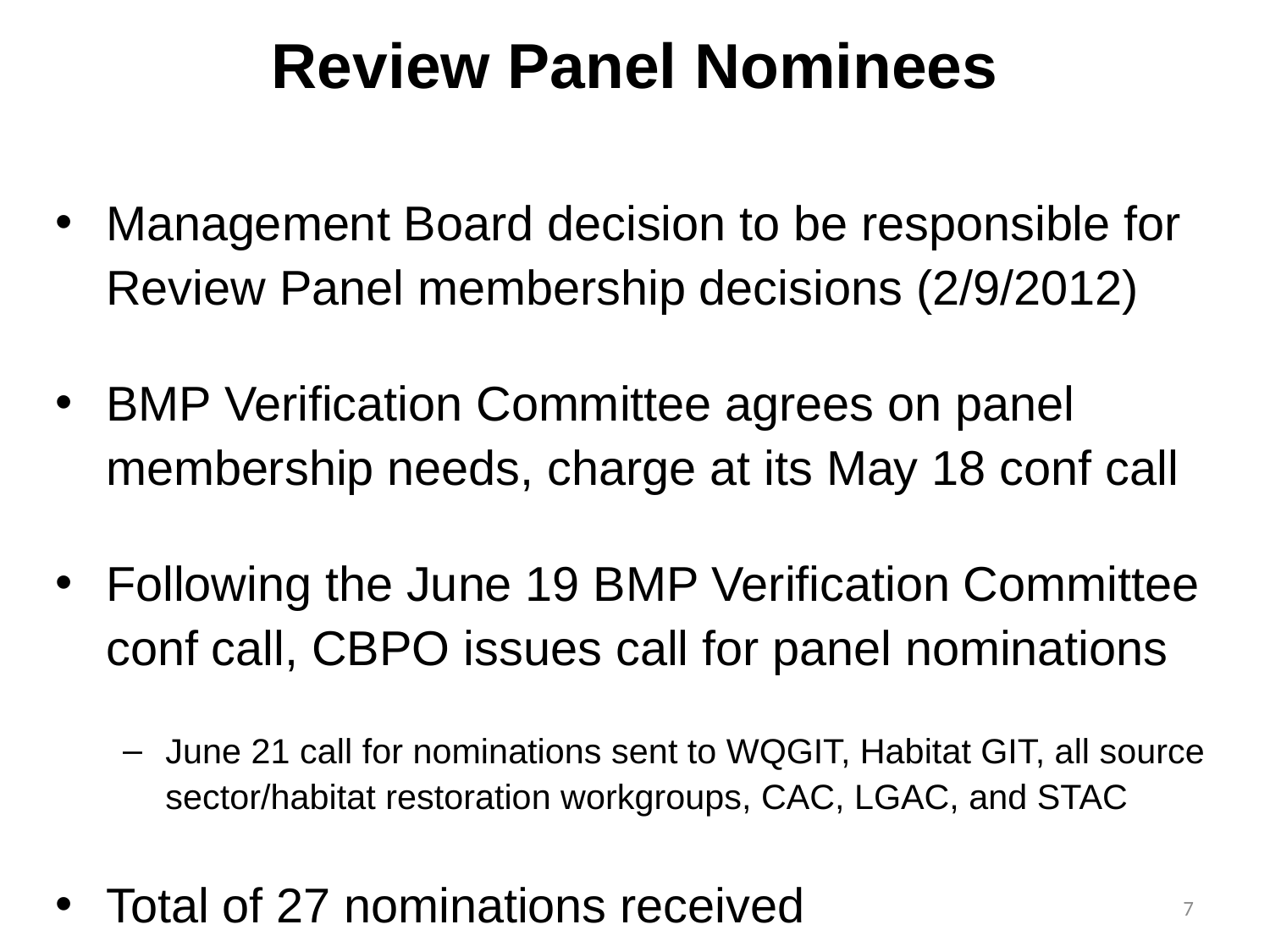

# Review Panel Nominees
Management Board decision to be responsible for Review Panel membership decisions (2/9/2012)
BMP Verification Committee agrees on panel membership needs, charge at its May 18 conf call
Following the June 19 BMP Verification Committee conf call, CBPO issues call for panel nominations
June 21 call for nominations sent to WQGIT, Habitat GIT, all source sector/habitat restoration workgroups, CAC, LGAC, and STAC
Total of 27 nominations received

7